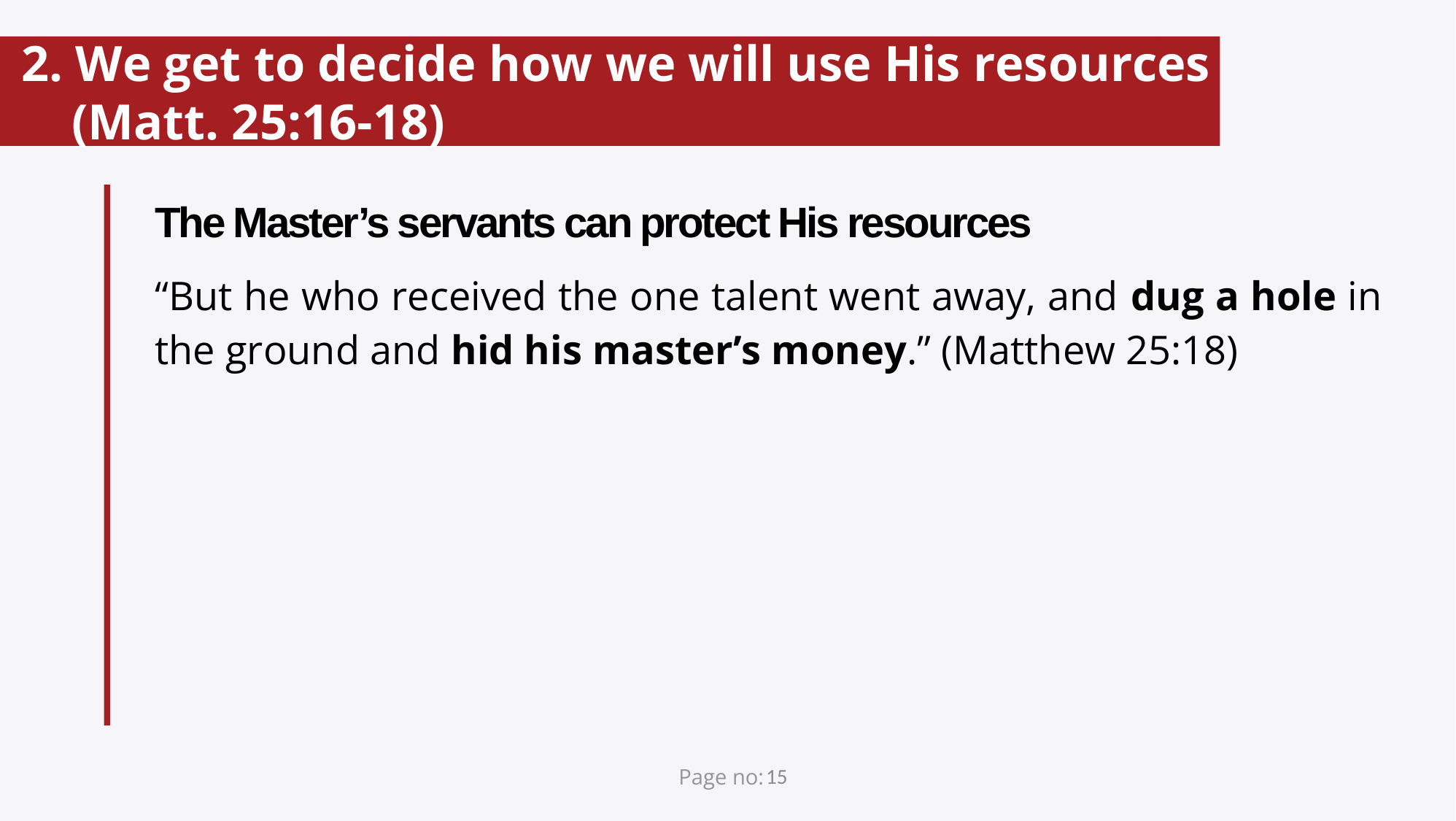

# 2. We get to decide how we will use His resources (Matt. 25:16-18)
The Master’s servants can protect His resources
“But he who received the one talent went away, and dug a hole in the ground and hid his master’s money.” (Matthew 25:18)